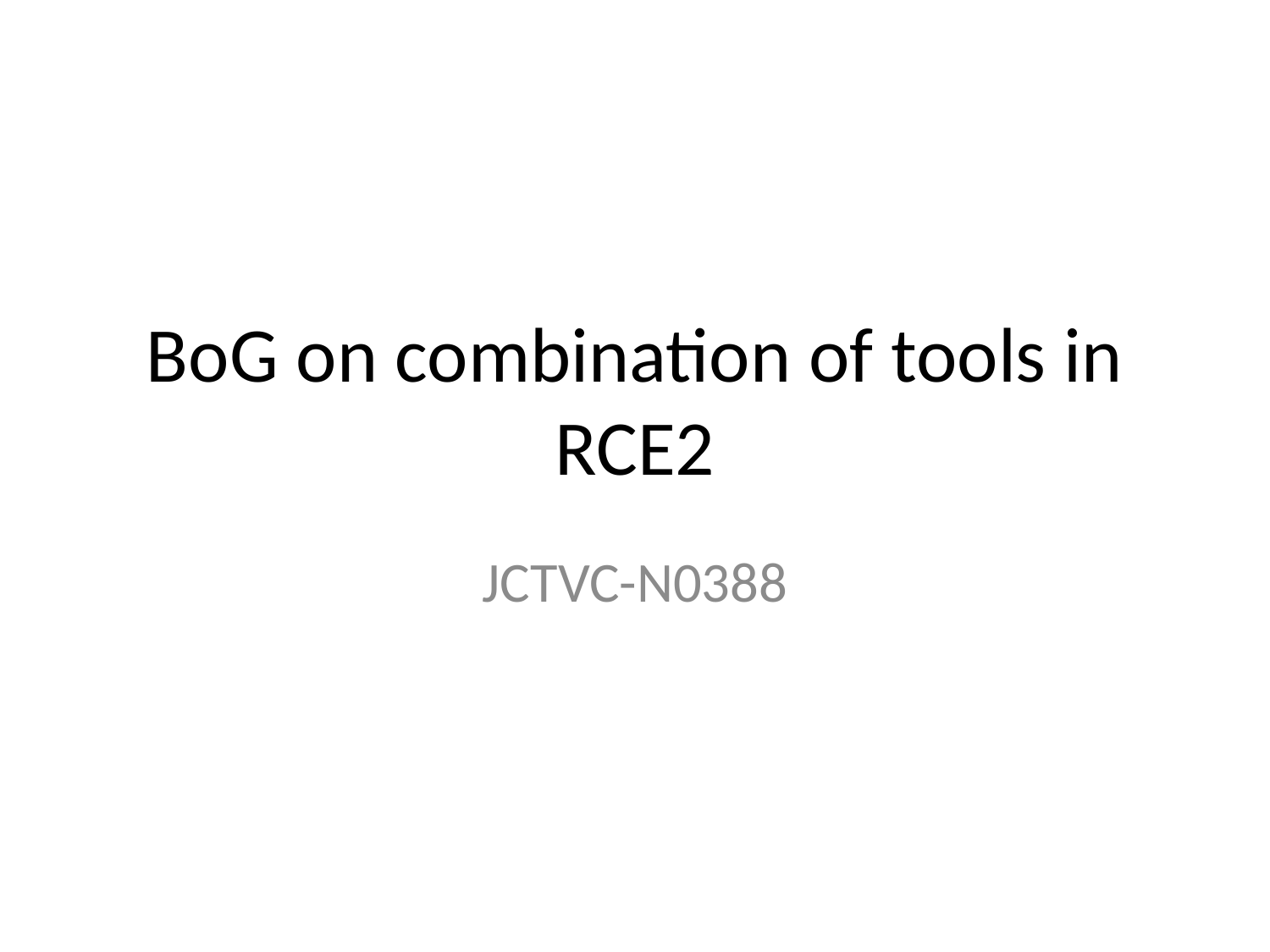

# BoG on combination of tools in RCE2
JCTVC-N0388